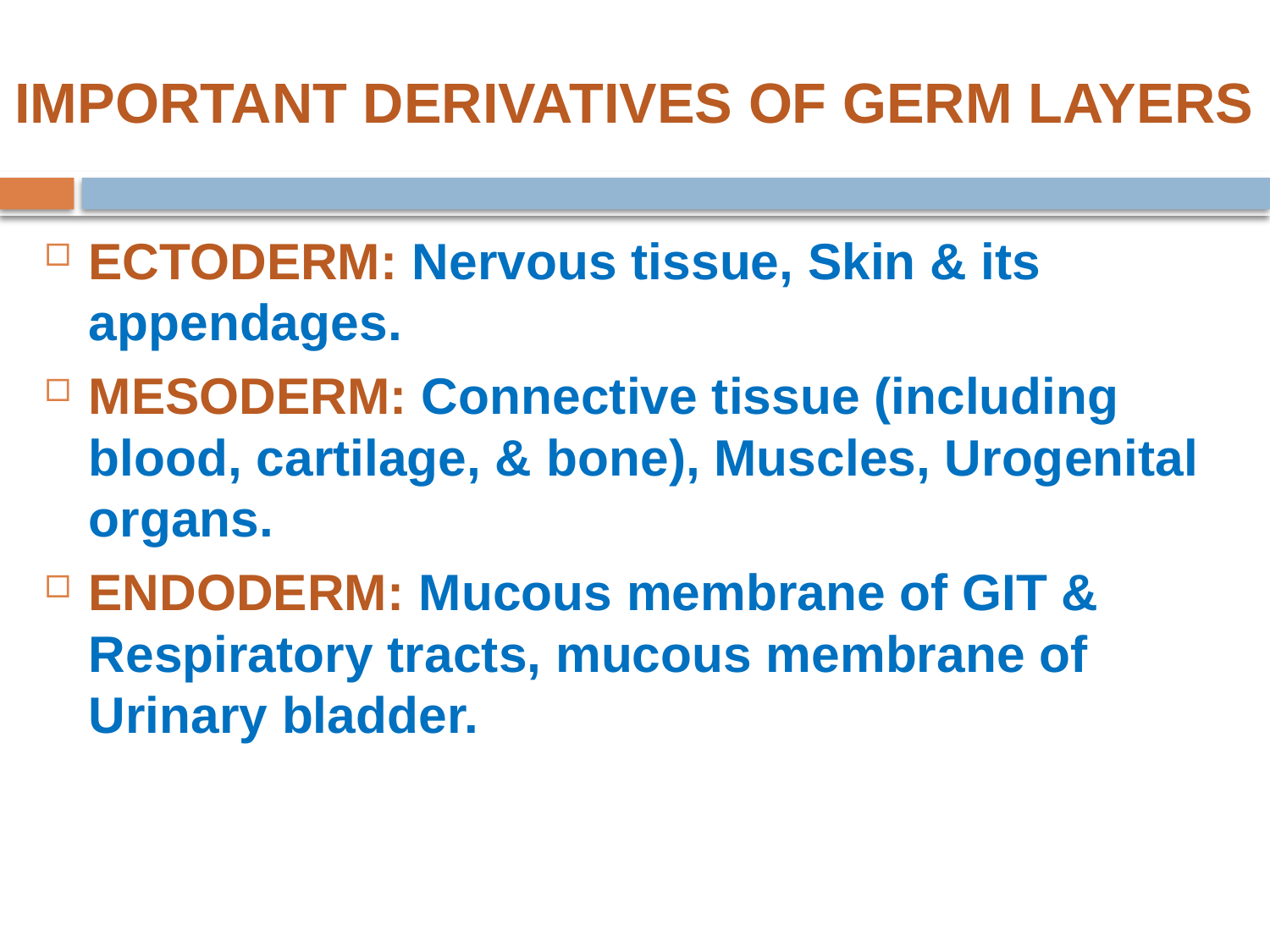

# IMPORTANT DERIVATIVES OF GERM LAYERS
ECTODERM: Nervous tissue, Skin & its appendages.
MESODERM: Connective tissue (including blood, cartilage, & bone), Muscles, Urogenital organs.
ENDODERM: Mucous membrane of GIT & Respiratory tracts, mucous membrane of Urinary bladder.